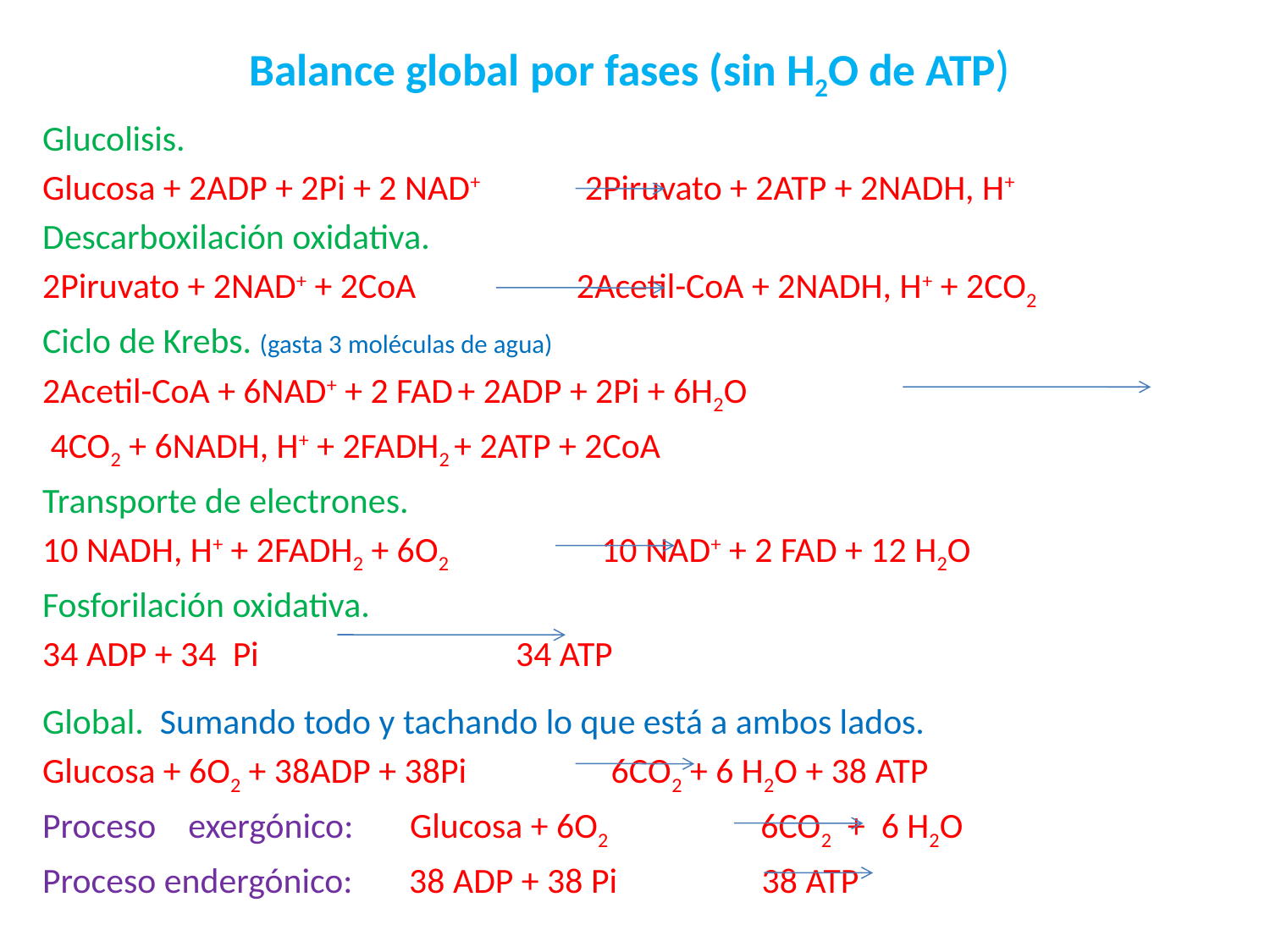

# Balance global por fases (sin H2O de ATP)
Glucolisis.
Glucosa + 2ADP + 2Pi + 2 NAD+             2Piruvato + 2ATP + 2NADH, H+
Descarboxilación oxidativa.
2Piruvato + 2NAD+ + 2CoA                    2Acetil-CoA + 2NADH, H+ + 2CO2
Ciclo de Krebs. (gasta 3 moléculas de agua)
2Acetil-CoA + 6NAD+ + 2 FAD + 2ADP + 2Pi + 6H2O
 4CO2 + 6NADH, H+ + 2FADH2 + 2ATP + 2CoA
Transporte de electrones.
10 NADH, H+ + 2FADH2 + 6O2                   10 NAD+ + 2 FAD + 12 H2O
Fosforilación oxidativa.
34 ADP + 34  Pi                                34 ATP

Global.  Sumando todo y tachando lo que está a ambos lados.
Glucosa + 6O2 + 38ADP + 38Pi                  6CO2 + 6 H2O + 38 ATP
Proceso    exergónico:       Glucosa + 6O2                   6CO2  +  6 H2O
Proceso endergónico:       38 ADP + 38 Pi                  38 ATP